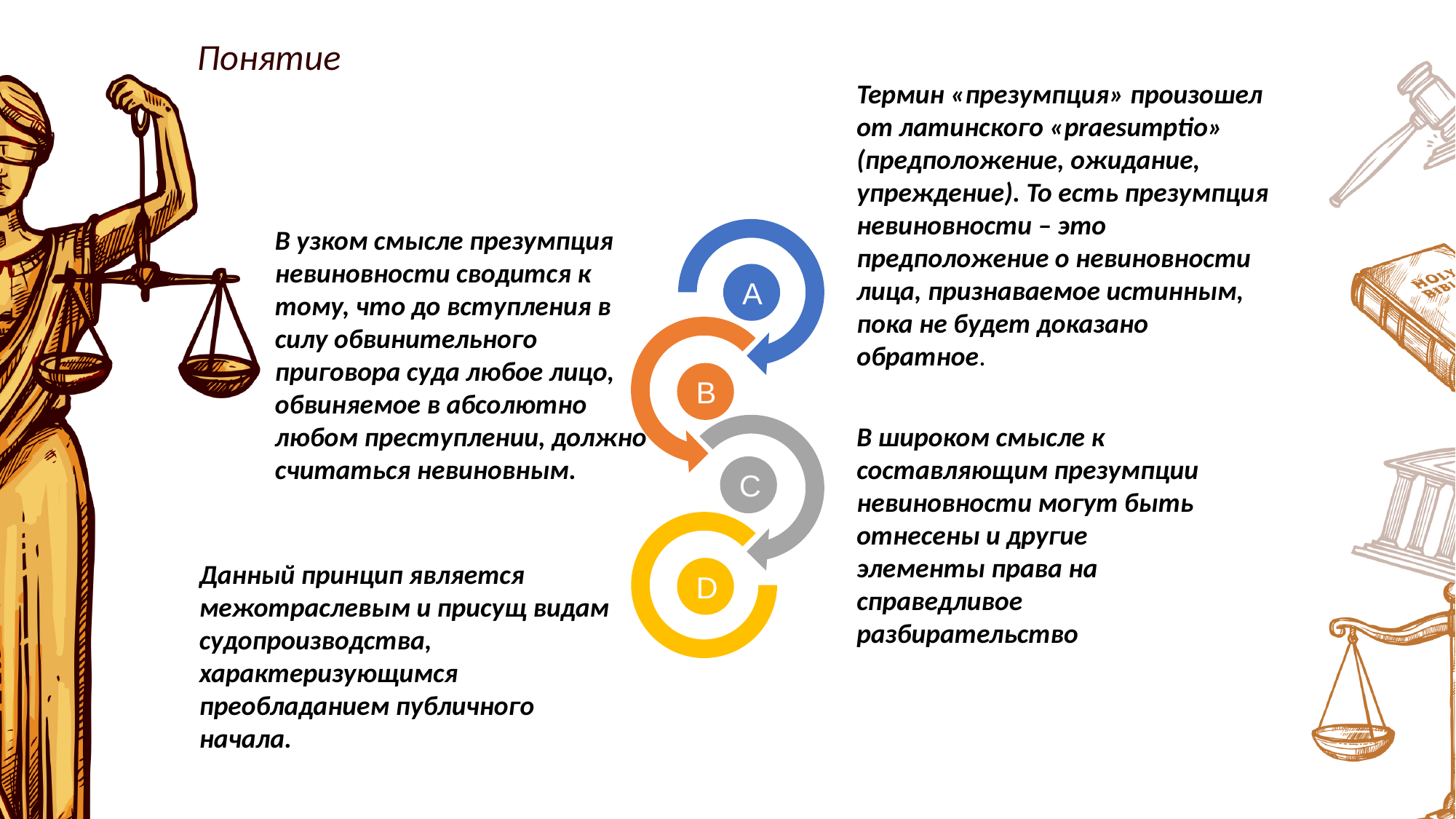

# Понятие
Термин «презумпция» произошел от латинского «praesumptio» (предположение, ожидание, упреждение). То есть презумпция невиновности – это предположение о невиновности лица, признаваемое истинным, пока не будет доказано обратное.

A

B

C

D

В узком смысле презумпция невиновности сводится к тому, что до вступления в силу обвинительного приговора суда любое лицо, обвиняемое в абсолютно любом преступлении, должно считаться невиновным.
В широком смысле к составляющим презумпции невиновности могут быть отнесены и другие элементы права на справедливое разбирательство
Данный принцип является межотраслевым и присущ видам судопроизводства, характеризующимся преобладанием публичного начала.